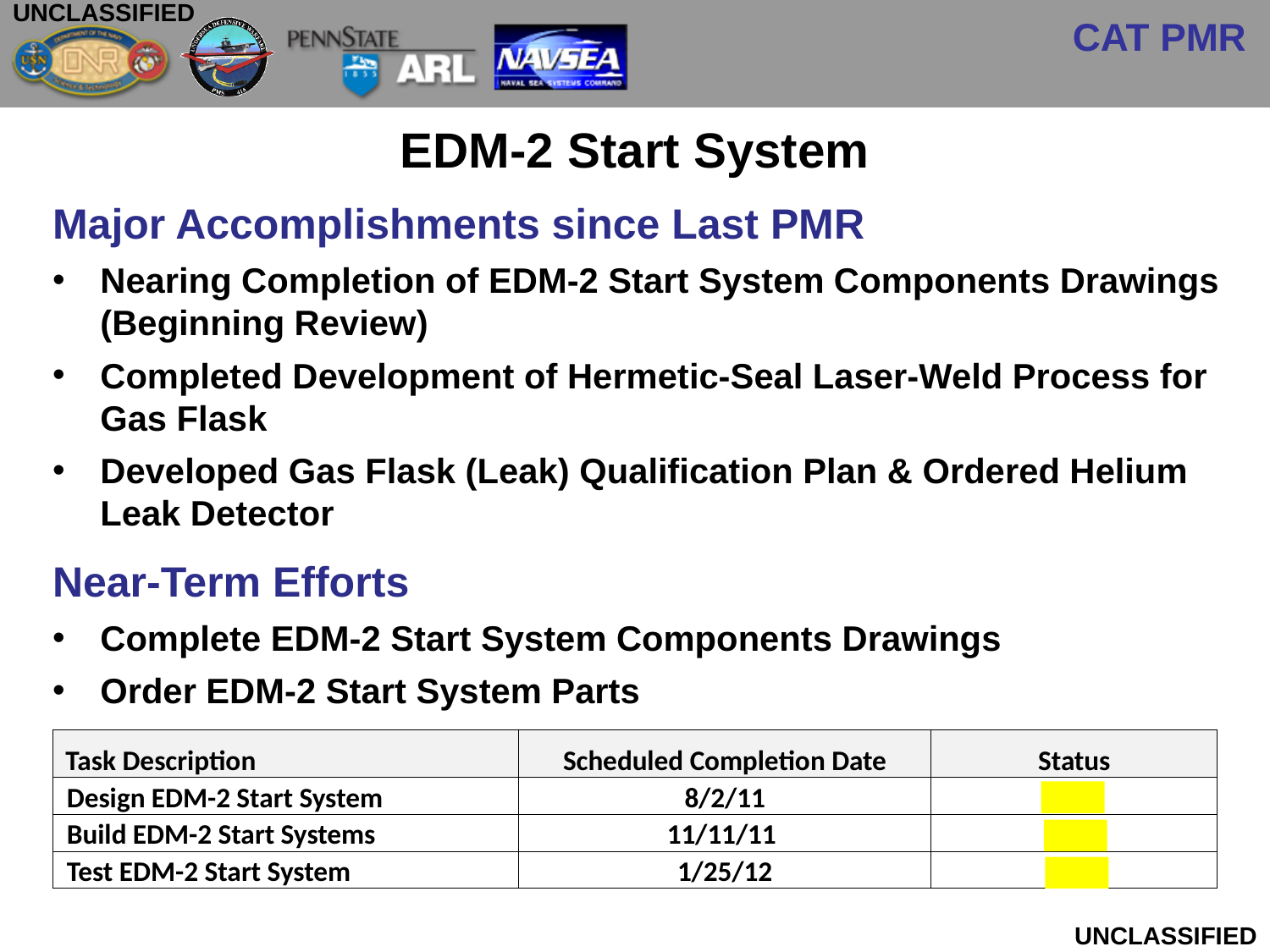

# EDM-2 Start System
Major Accomplishments since Last PMR
Nearing Completion of EDM-2 Start System Components Drawings (Beginning Review)
Completed Development of Hermetic-Seal Laser-Weld Process for Gas Flask
Developed Gas Flask (Leak) Qualification Plan & Ordered Helium Leak Detector
Near-Term Efforts
Complete EDM-2 Start System Components Drawings
Order EDM-2 Start System Parts

| Task Description | Scheduled Completion Date | Status |
| --- | --- | --- |
| Design EDM-2 Start System | 8/2/11 |  |
| Build EDM-2 Start Systems | 11/11/11 |  |
| Test EDM-2 Start System | 1/25/12 |  |